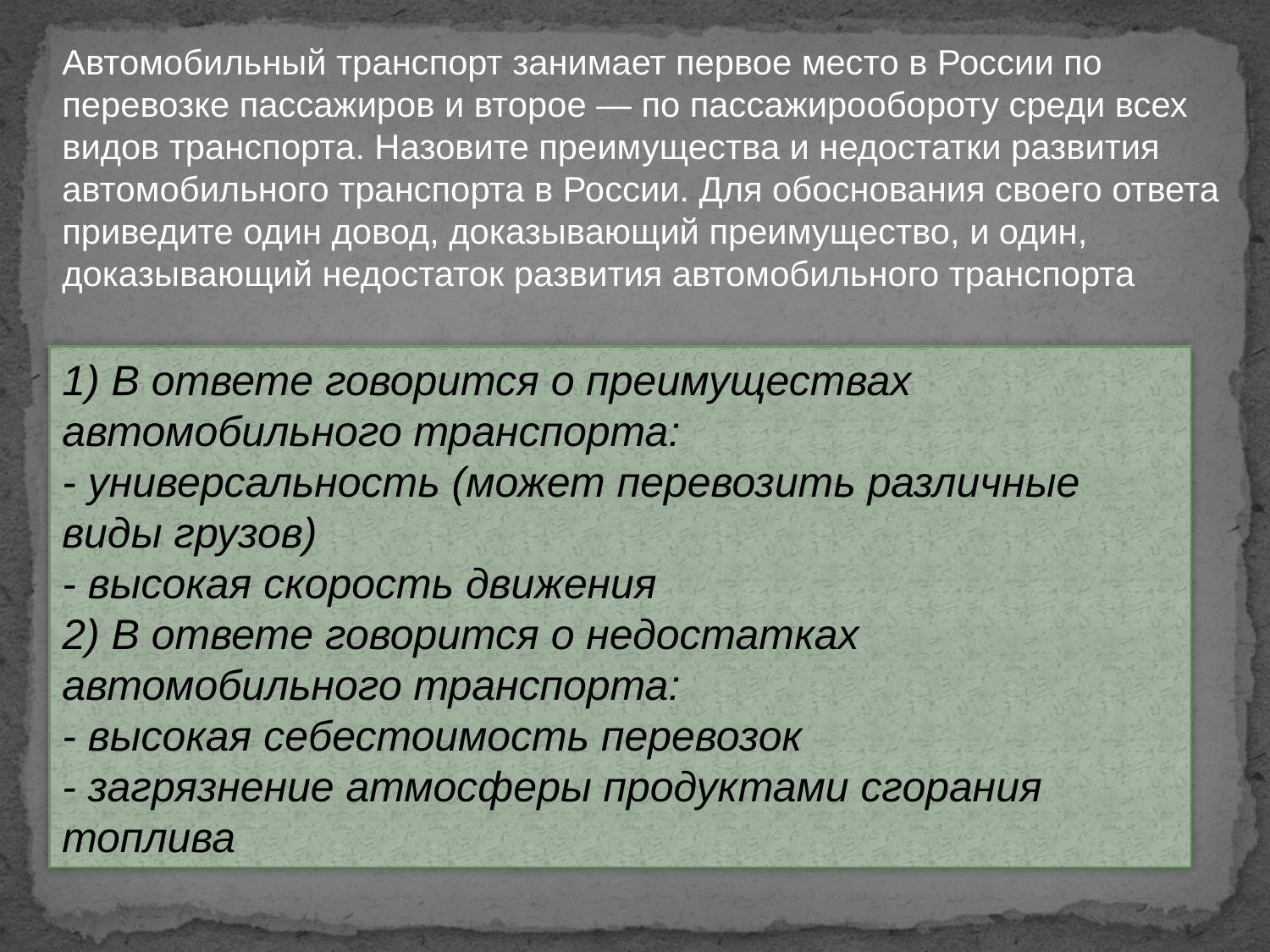

Автомобильный транспорт занимает первое место в России по перевозке пассажиров и второе — по пассажирообороту среди всех видов транспорта. Назовите преимущества и недостатки развития автомобильного транспорта в России. Для обоснования своего ответа приведите один довод, доказывающий преимущество, и один, доказывающий недостаток развития автомобильного транспорта
1) В ответе говорится о преимуществах автомобильного транспорта:
- универсальность (может перевозить различные виды грузов)
- высокая скорость движения
2) В ответе говорится о недостатках автомобильного транспорта:
- высокая себестоимость перевозок
- загрязнение атмосферы продуктами сгорания топлива